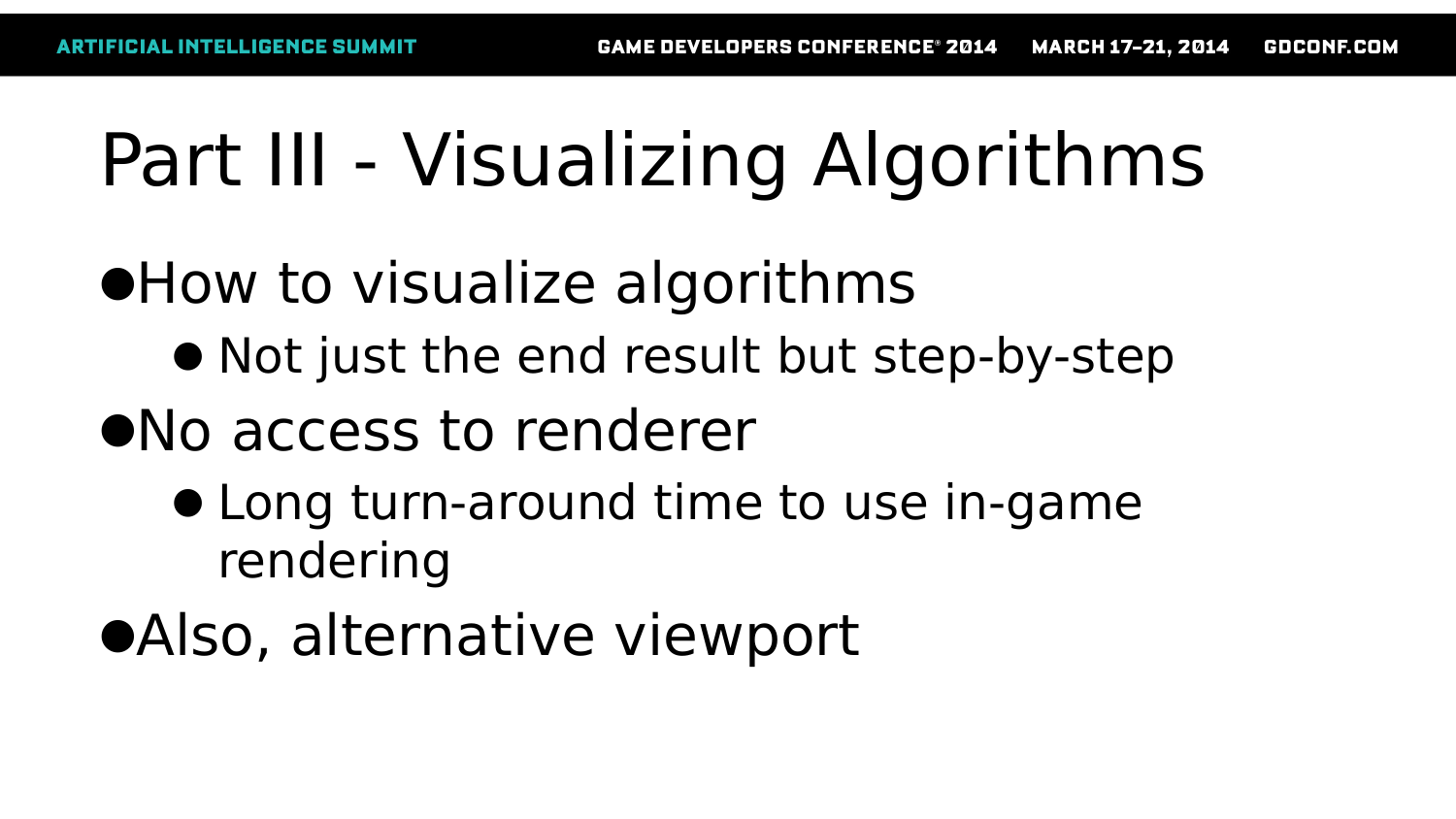

# Part III - Visualizing Algorithms
How to visualize algorithms
Not just the end result but step-by-step
No access to renderer
Long turn-around time to use in-game rendering
Also, alternative viewport